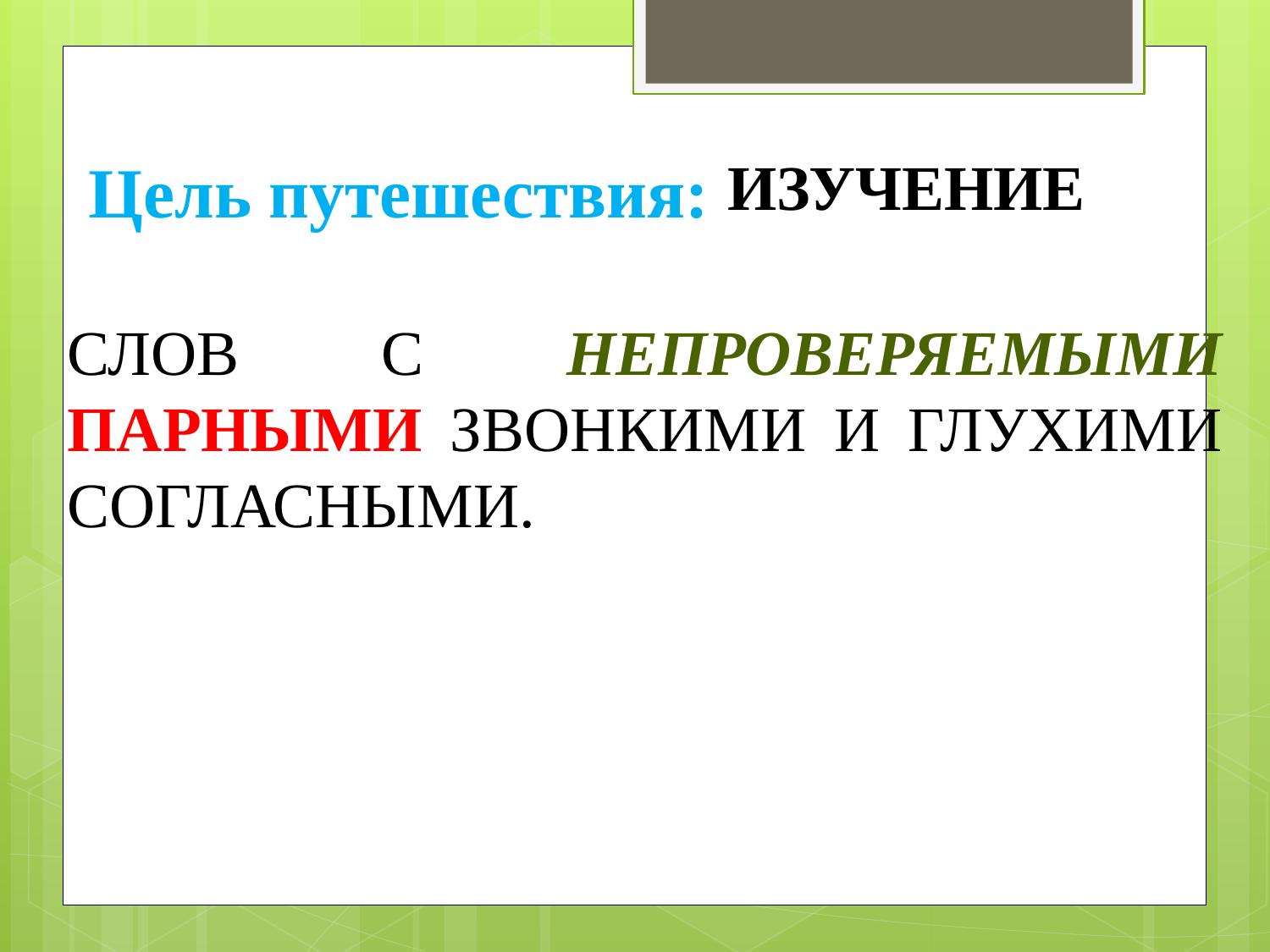

Цель путешествия:
ИЗУЧЕНИЕ
СЛОВ С НЕПРОВЕРЯЕМЫМИ ПАРНЫМИ ЗВОНКИМИ И ГЛУХИМИ СОГЛАСНЫМИ.